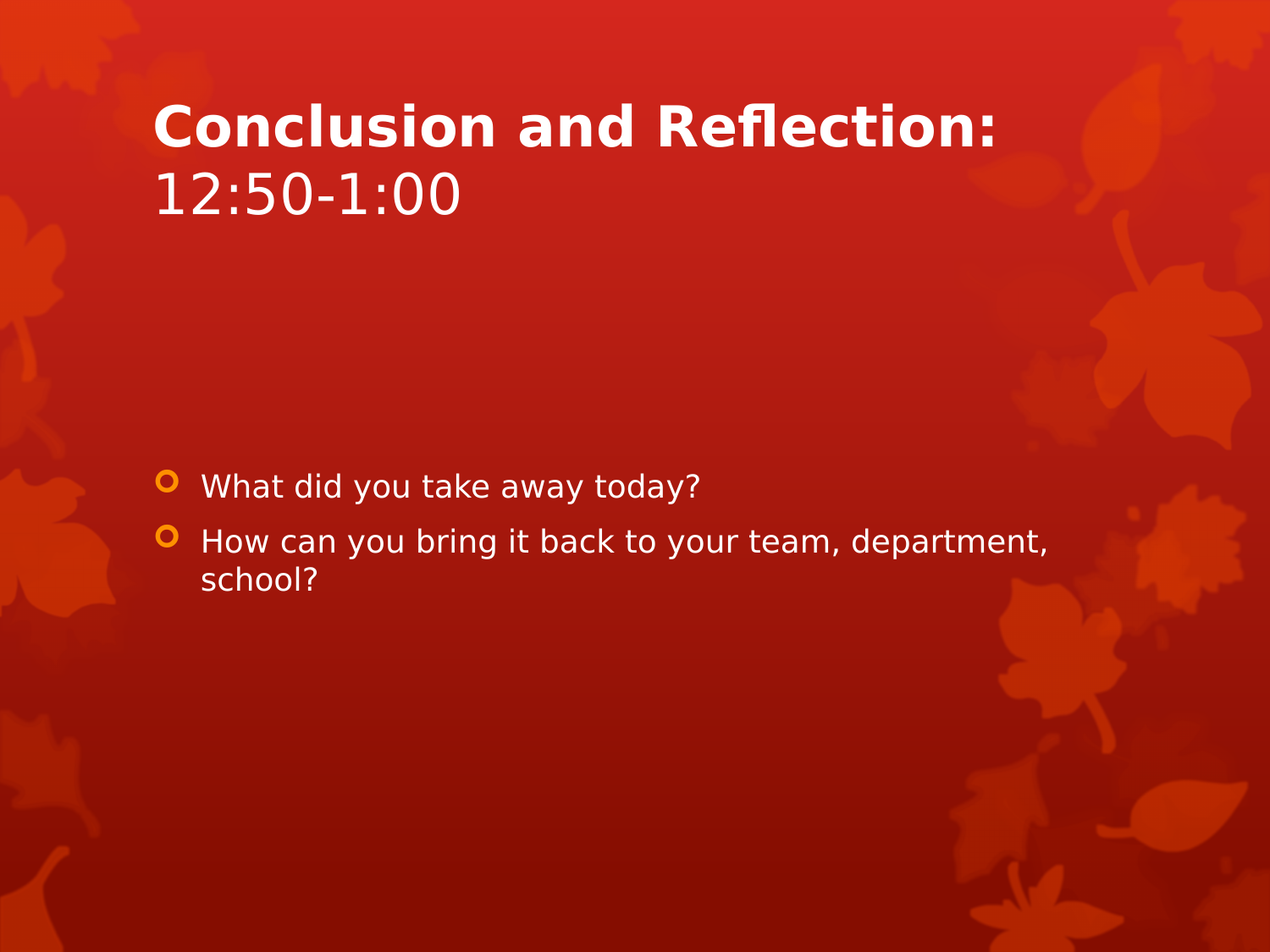

# Conclusion and Reflection: 12:50-1:00
What did you take away today?
How can you bring it back to your team, department, school?